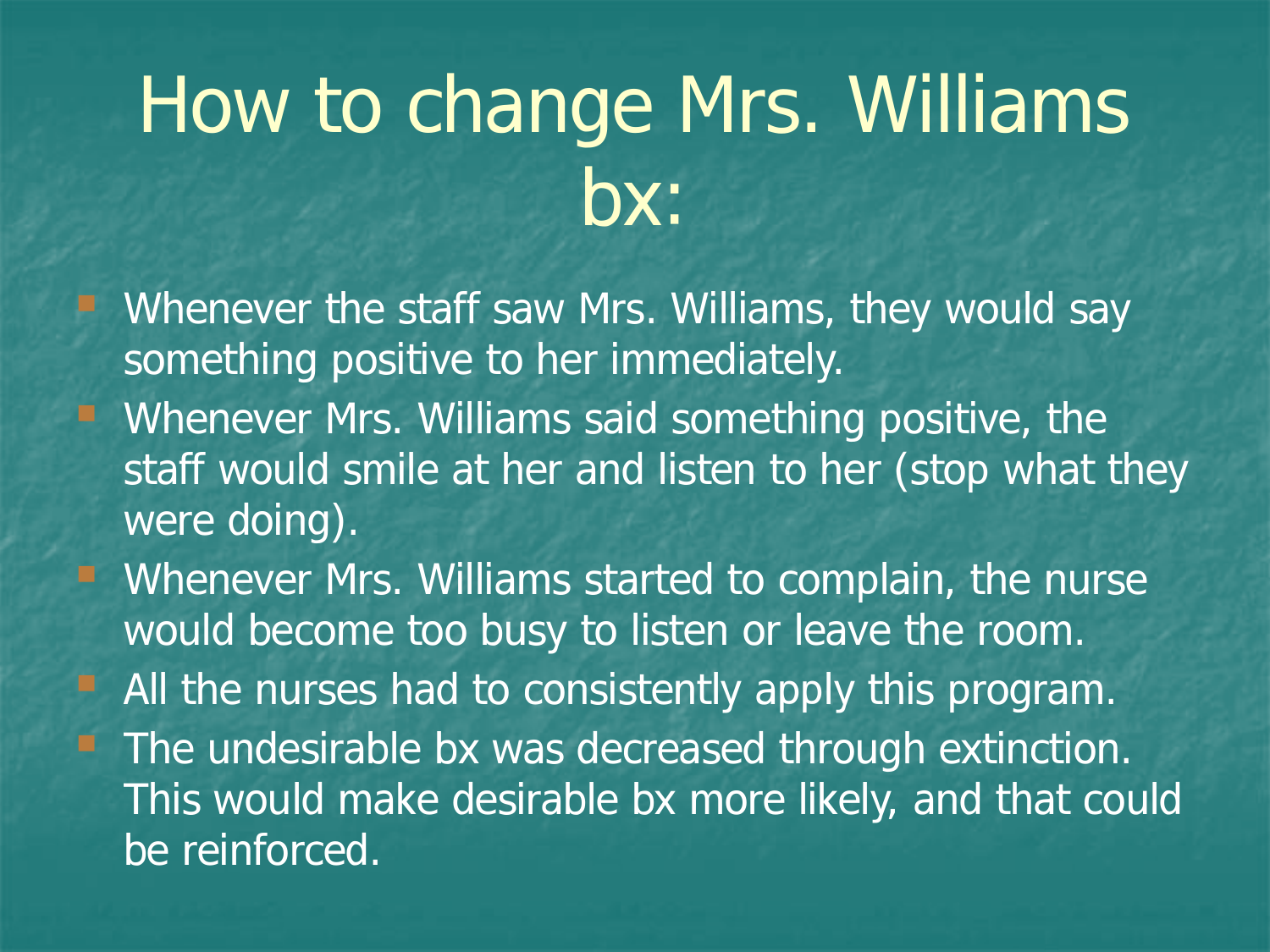

# How to change Mrs. Williams bx:
Whenever the staff saw Mrs. Williams, they would say something positive to her immediately.
Whenever Mrs. Williams said something positive, the staff would smile at her and listen to her (stop what they were doing).
Whenever Mrs. Williams started to complain, the nurse would become too busy to listen or leave the room.
All the nurses had to consistently apply this program.
The undesirable bx was decreased through extinction.  This would make desirable bx more likely, and that could be reinforced.